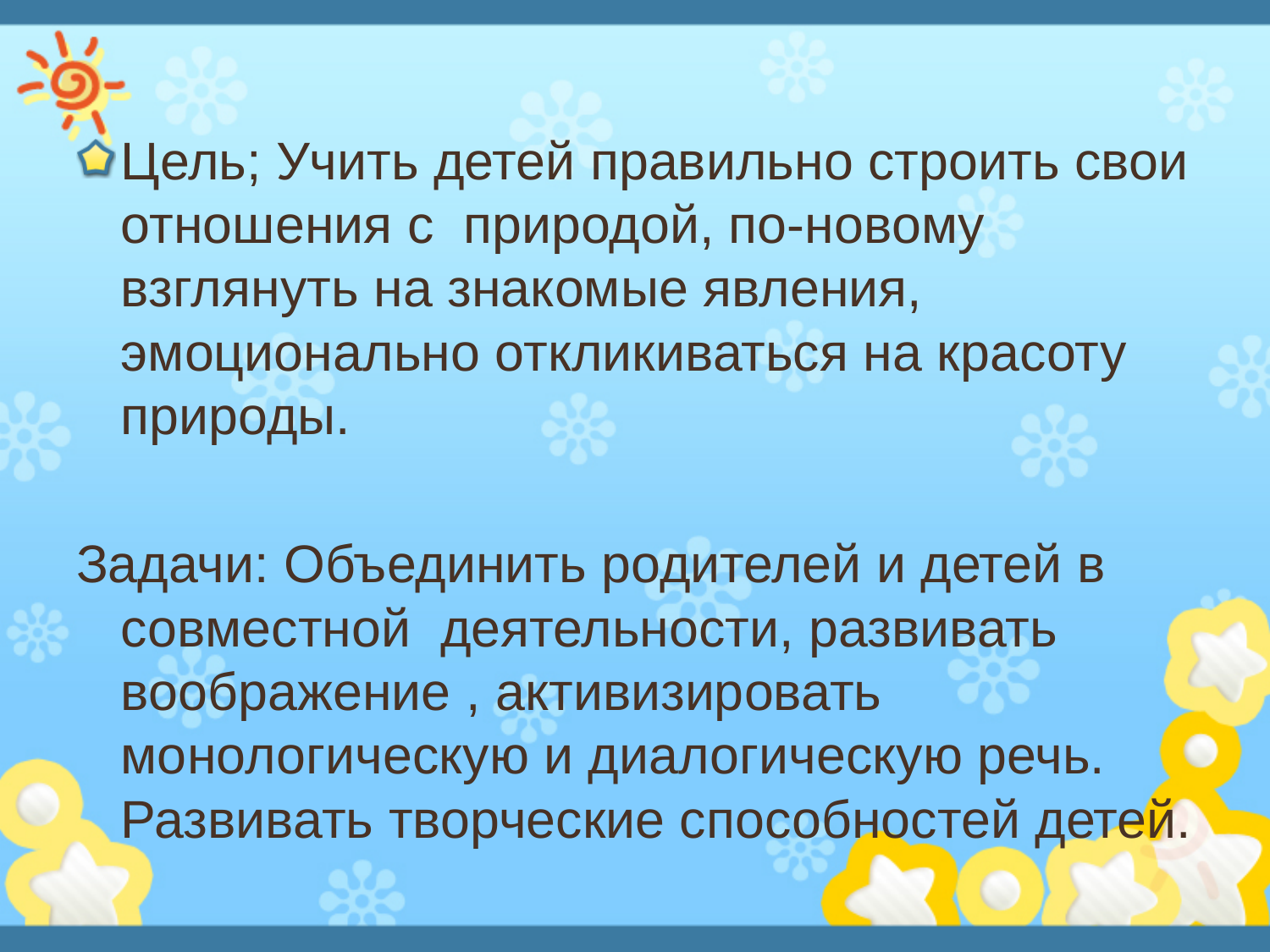

Цель; Учить детей правильно строить свои отношения с  природой, по-новому взглянуть на знакомые явления, эмоционально откликиваться на красоту природы.

Задачи: Объединить родителей и детей в совместной  деятельности, развивать воображение , активизировать монологическую и диалогическую речь. Развивать творческие способностей детей.